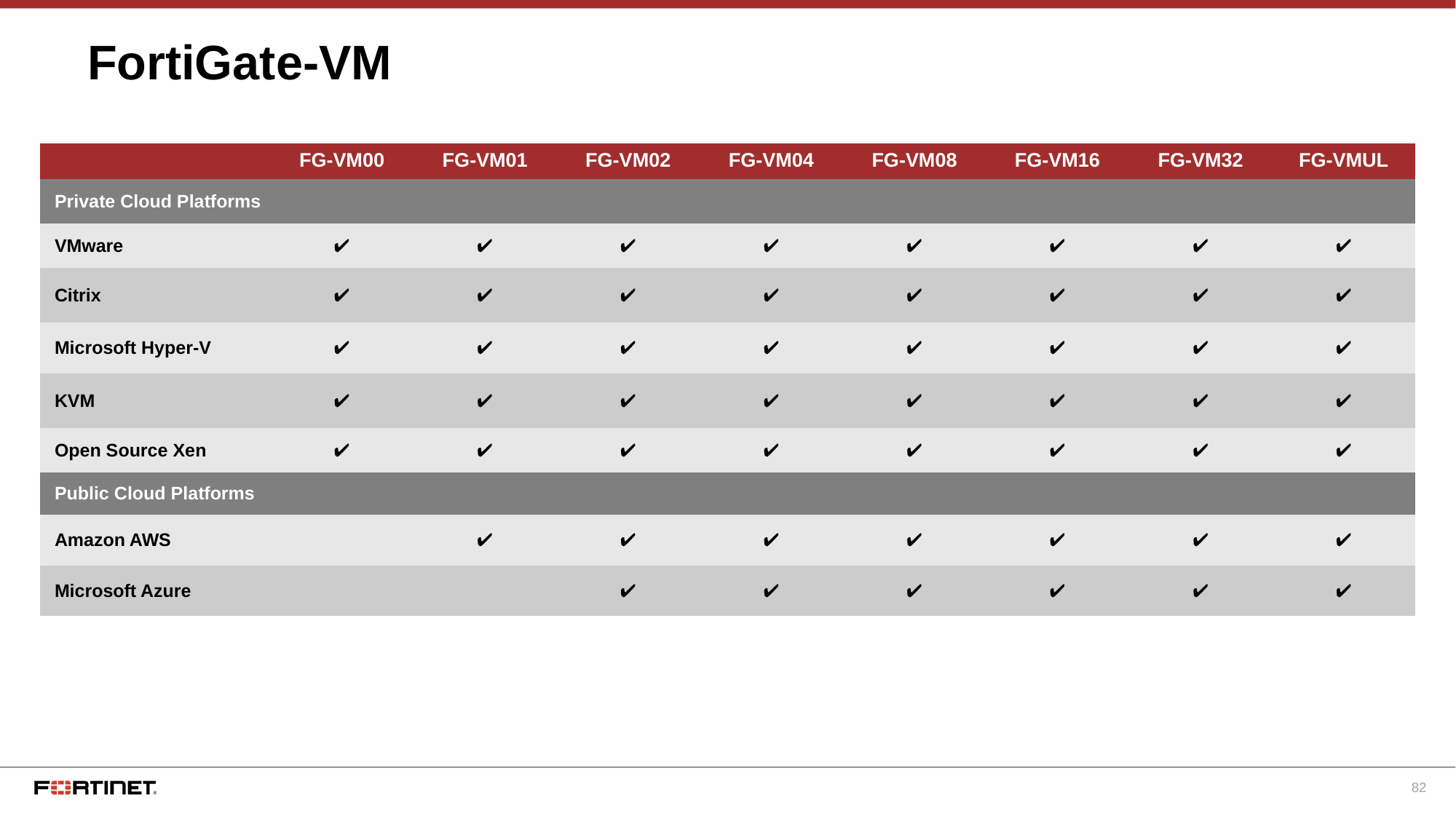

# FortiGate-VM
|  | FG-VM00 | FG-VM01 | FG-VM02 | FG-VM04 | FG-VM08 | FG-VM16 | FG-VM32 | FG-VMUL |
| --- | --- | --- | --- | --- | --- | --- | --- | --- |
| Private Cloud Platforms |  |  |  |  |  |  |  |  |
| VMware | ✔ | ✔ | ✔ | ✔ | ✔ | ✔ | ✔ | ✔ |
| Citrix | ✔ | ✔ | ✔ | ✔ | ✔ | ✔ | ✔ | ✔ |
| Microsoft Hyper-V | ✔ | ✔ | ✔ | ✔ | ✔ | ✔ | ✔ | ✔ |
| KVM | ✔ | ✔ | ✔ | ✔ | ✔ | ✔ | ✔ | ✔ |
| Open Source Xen | ✔ | ✔ | ✔ | ✔ | ✔ | ✔ | ✔ | ✔ |
| Public Cloud Platforms |  |  |  |  |  |  |  |  |
| Amazon AWS |  | ✔ | ✔ | ✔ | ✔ | ✔ | ✔ | ✔ |
| Microsoft Azure |  |  | ✔ | ✔ | ✔ | ✔ | ✔ | ✔ |